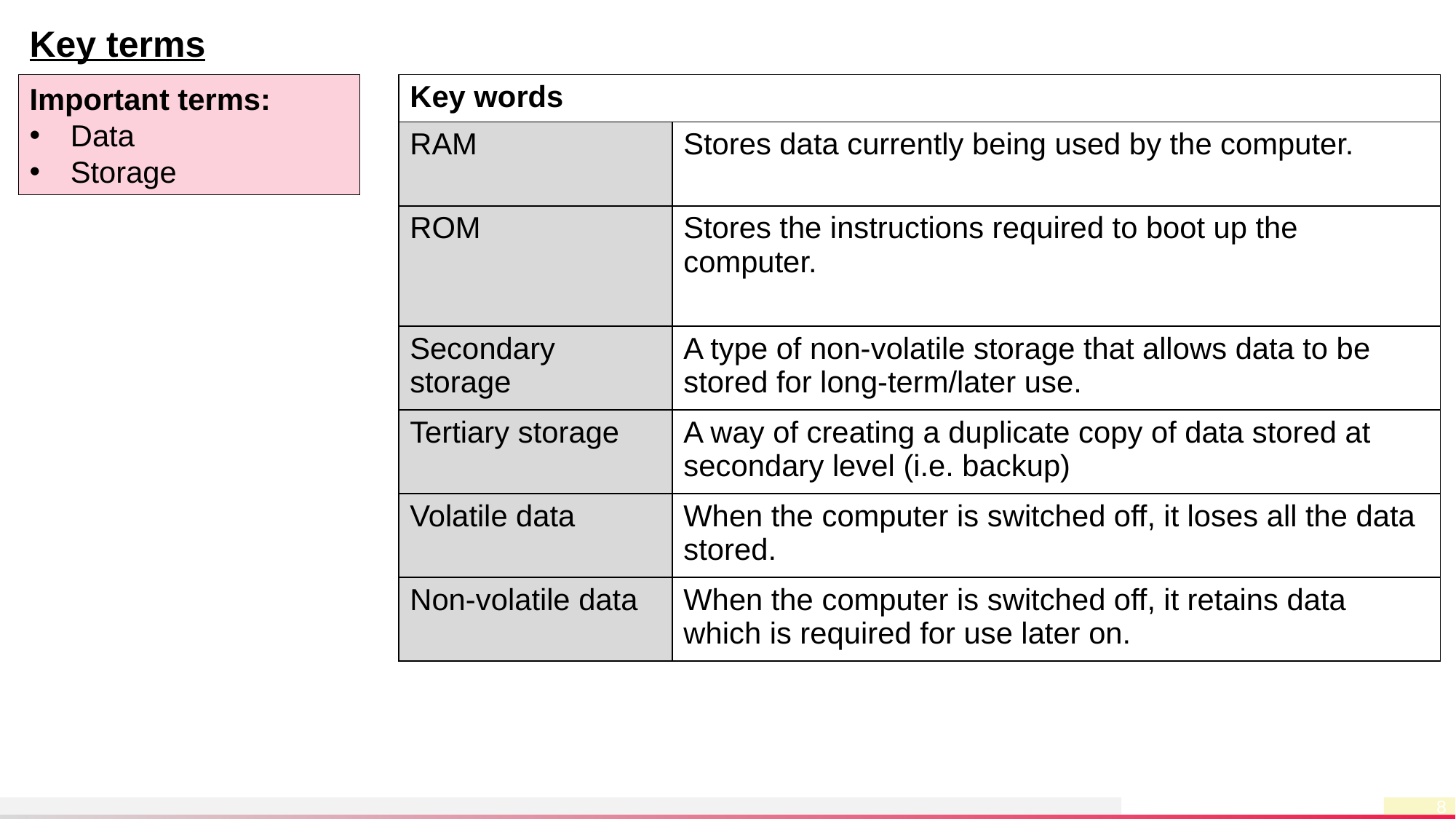

Key terms
Important terms:
Data
Storage
| Key words |  |
| --- | --- |
| RAM | Stores data currently being used by the computer. |
| ROM | Stores the instructions required to boot up the computer. |
| Secondary storage | A type of non-volatile storage that allows data to be stored for long-term/later use. |
| Tertiary storage | A way of creating a duplicate copy of data stored at secondary level (i.e. backup) |
| Volatile data | When the computer is switched off, it loses all the data stored. |
| Non-volatile data | When the computer is switched off, it retains data which is required for use later on. |
8